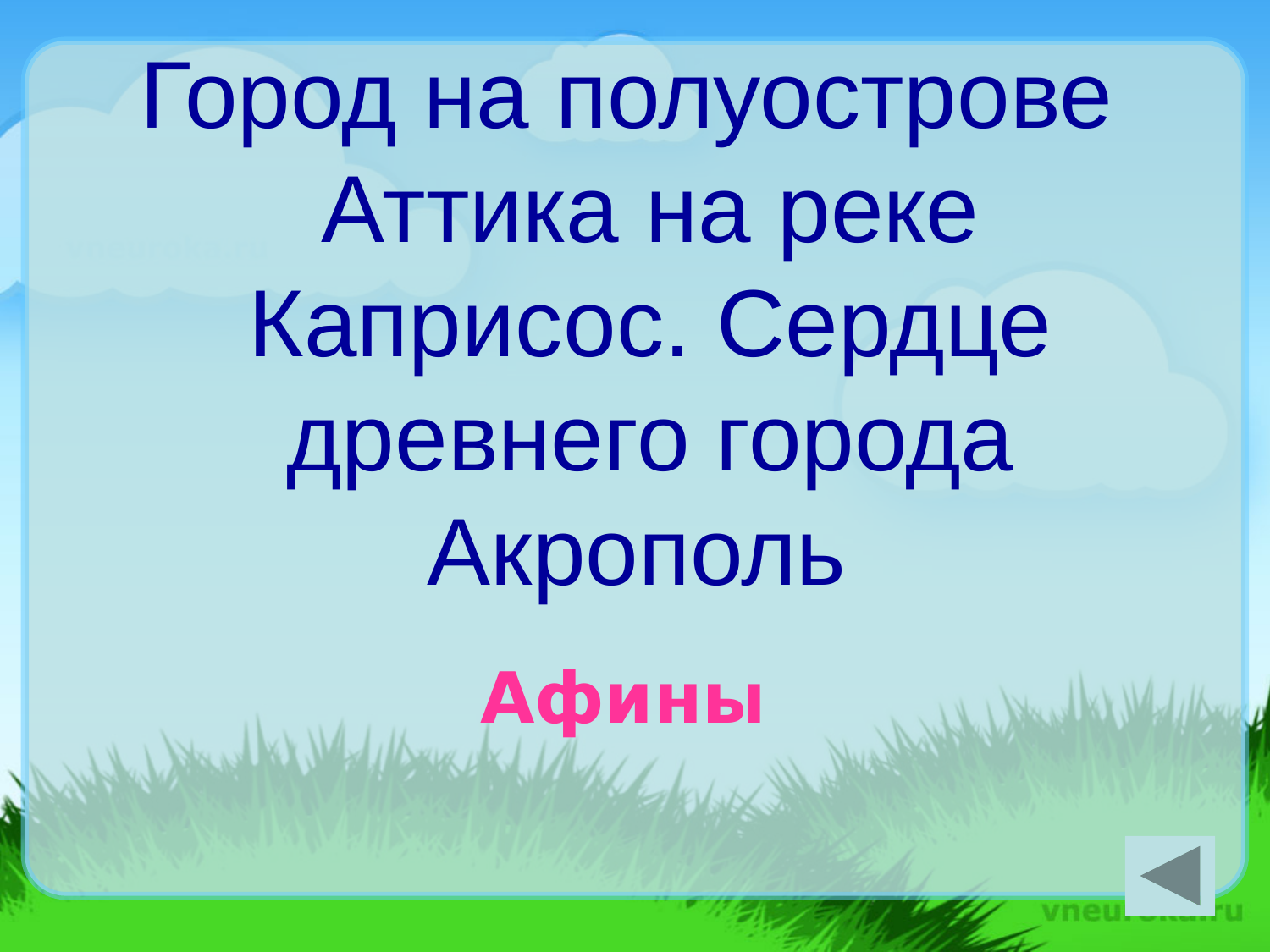

Город на полуострове Аттика на реке Каприсос. Сердце древнего города Акрополь
Афины